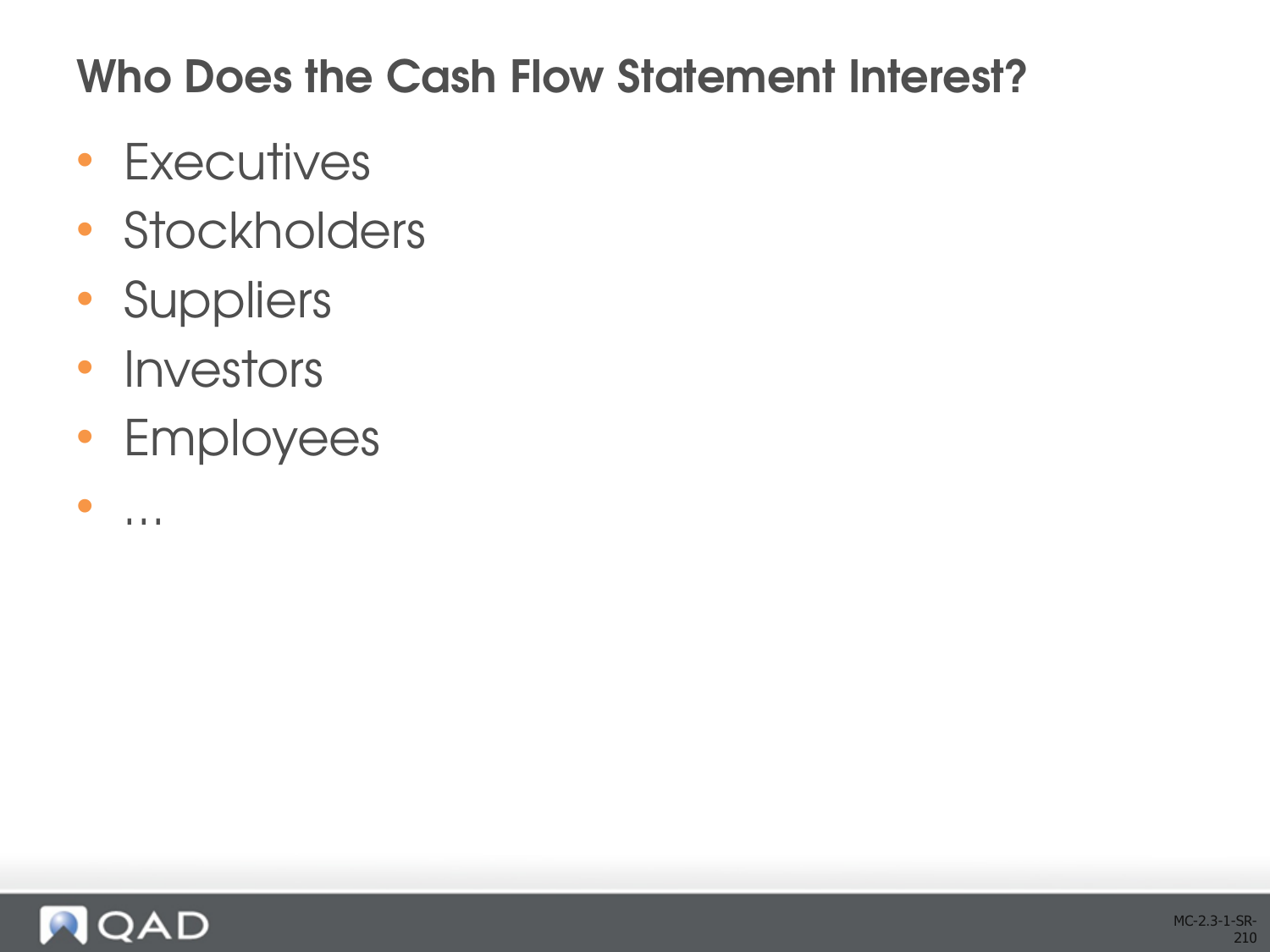

# Who Does the Cash Flow Statement Interest?
Executives
Stockholders
Suppliers
Investors
Employees
…

MC-2.3-1-SR-210